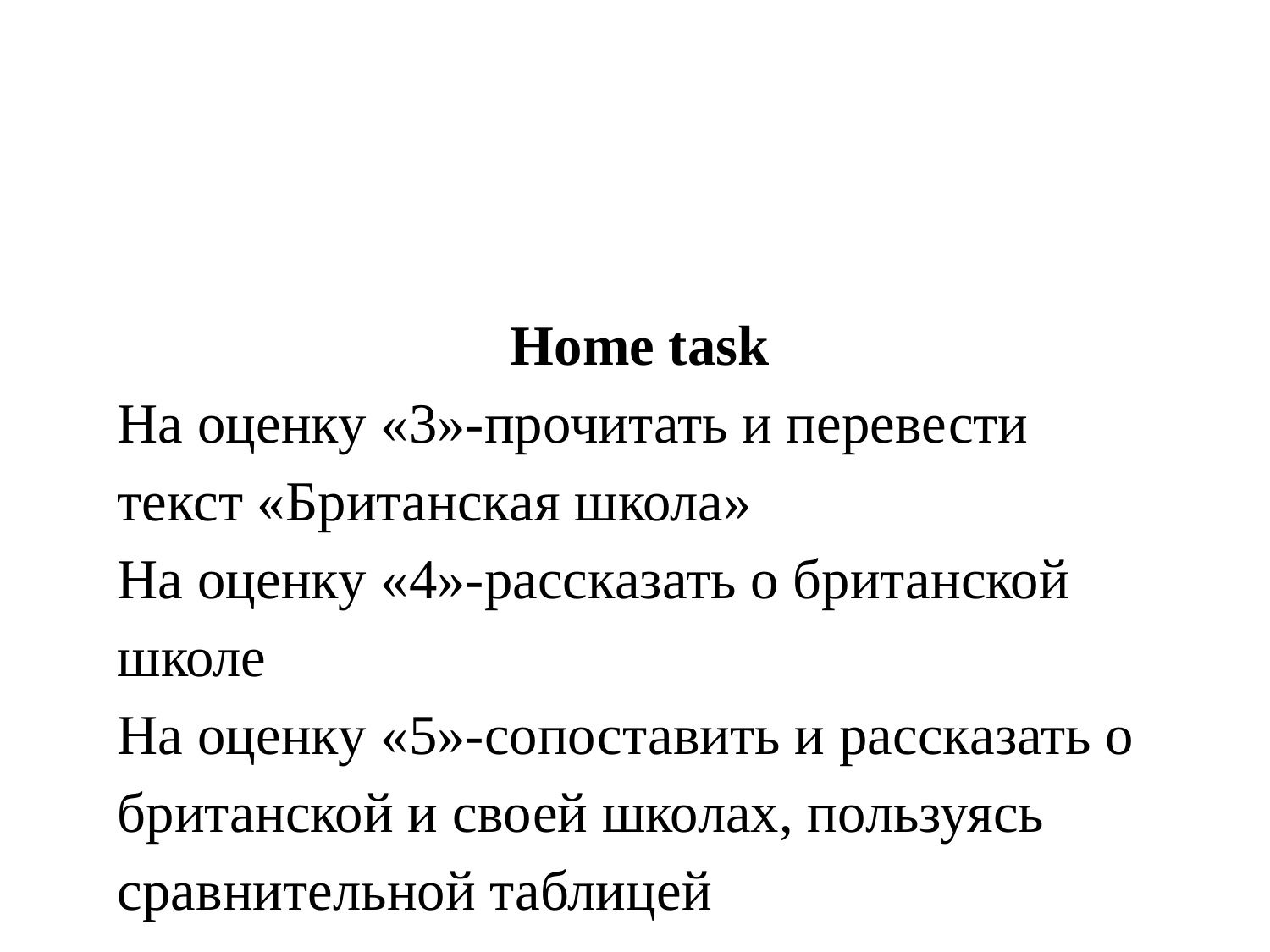

Home task
На оценку «3»-прочитать и перевести текст «Британская школа»
На оценку «4»-рассказать о британской школе
На оценку «5»-сопоставить и рассказать о британской и своей школах, пользуясь сравнительной таблицей